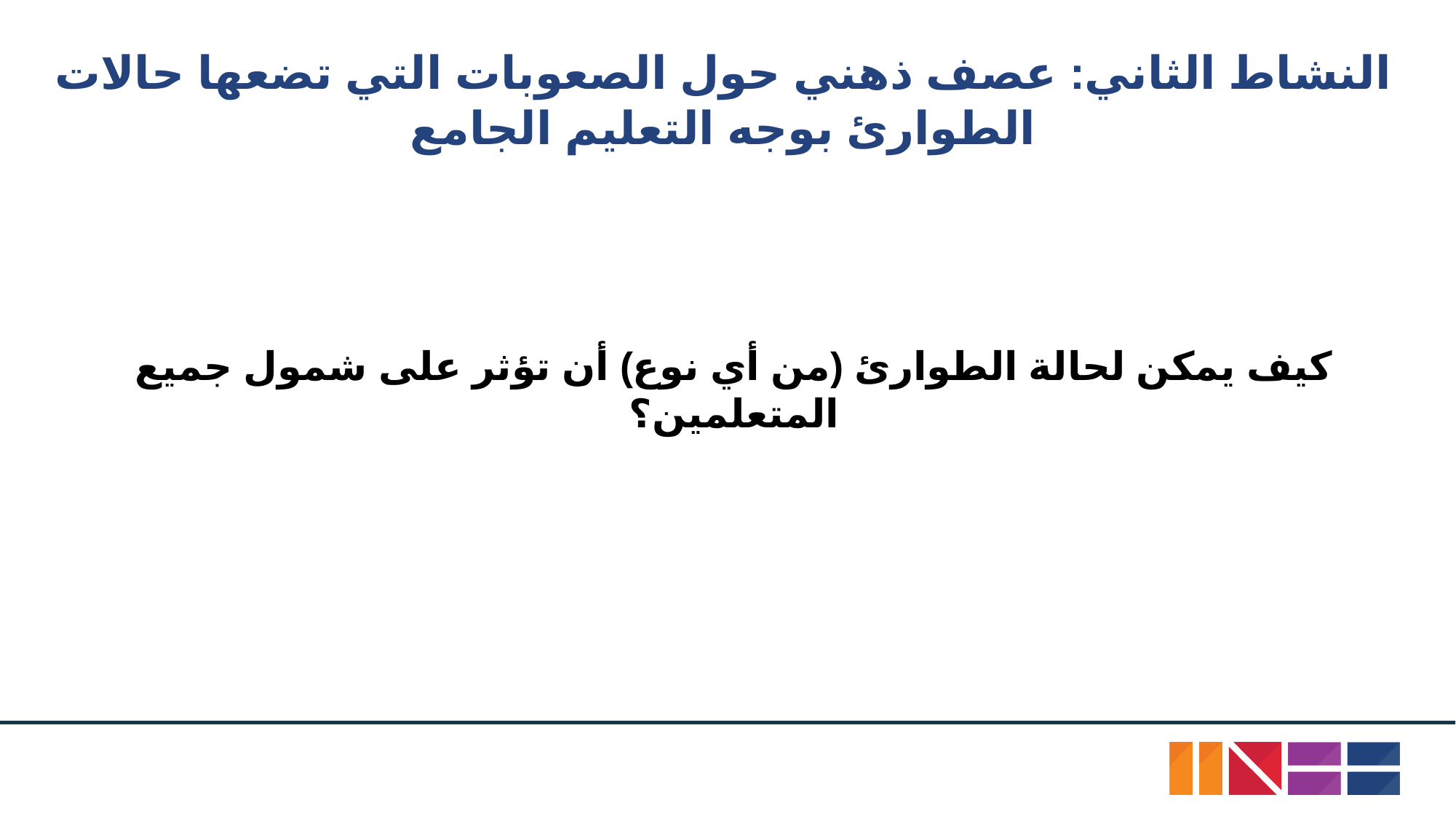

# النشاط الثاني: عصف ذهني حول الصعوبات التي تضعها حالات الطوارئ بوجه التعليم الجامع

كيف يمكن لحالة الطوارئ (من أي نوع) أن تؤثر على شمول جميع المتعلمين؟